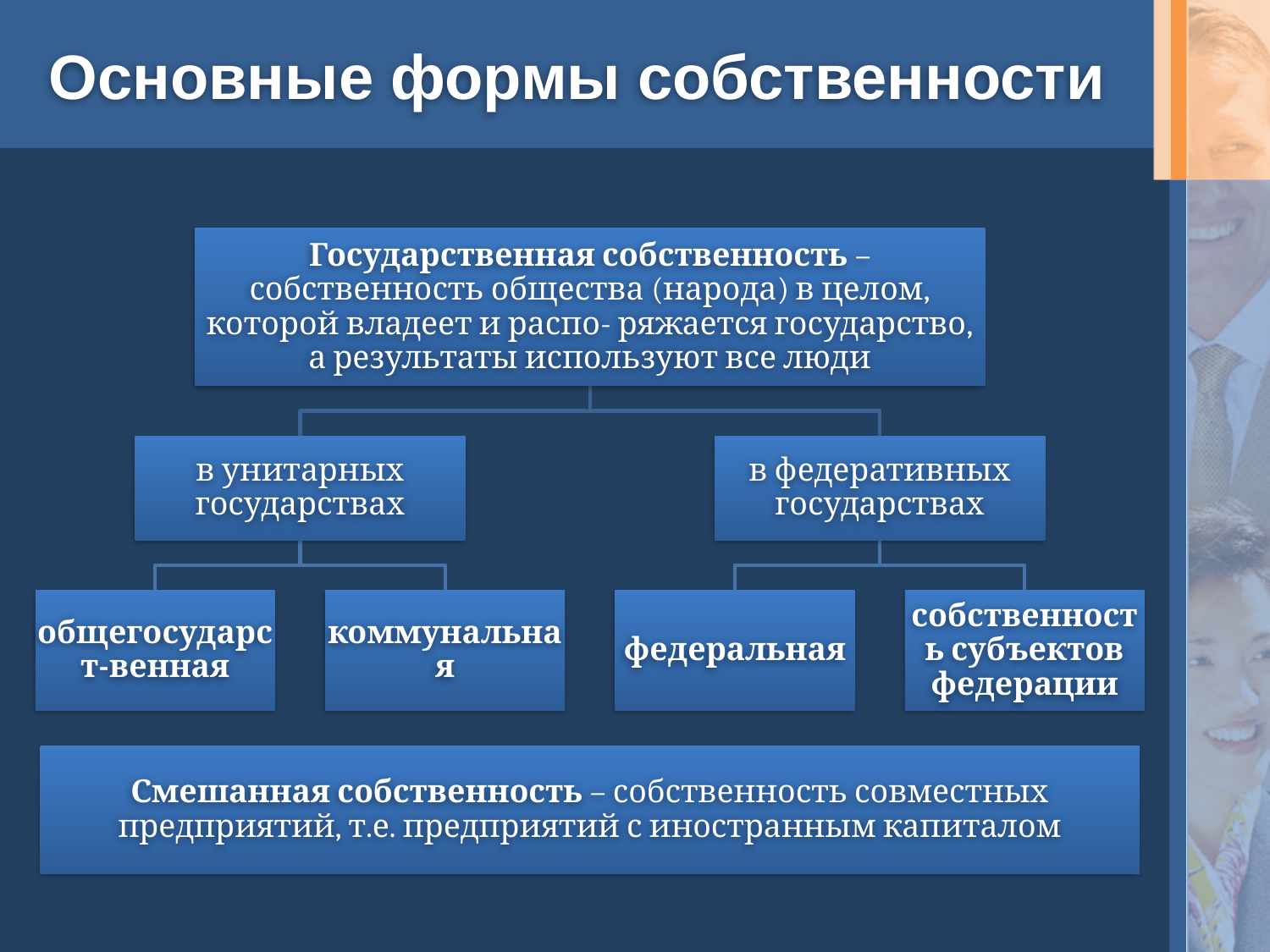

# Основные формы собственности

Государственная собственность – собственность общества (народа) в целом, которой владеет и распо- ряжается государство, а результаты используют все люди

в унитарных государствах

в федеративных государствах

общегосударст-венная

коммунальная

федеральная

собственность субъектов федерации

Смешанная собственность – собственность совместных предприятий, т.е. предприятий с иностранным капиталом